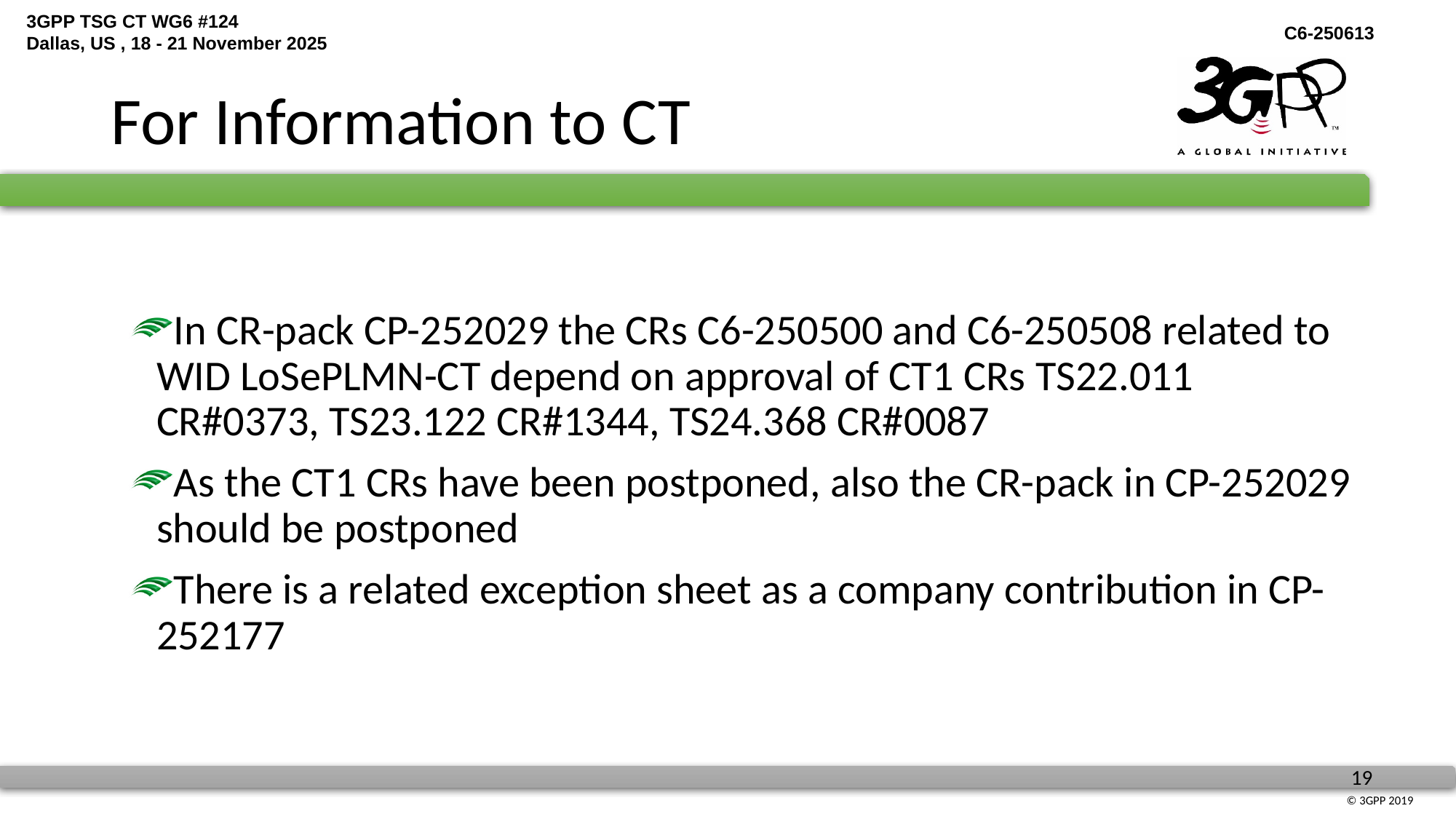

# For Information to CT

In CR-pack CP-252029 the CRs C6-250500 and C6-250508 related to WID LoSePLMN-CT depend on approval of CT1 CRs TS22.011 CR#0373, TS23.122 CR#1344, TS24.368 CR#0087
As the CT1 CRs have been postponed, also the CR-pack in CP-252029 should be postponed
There is a related exception sheet as a company contribution in CP-252177